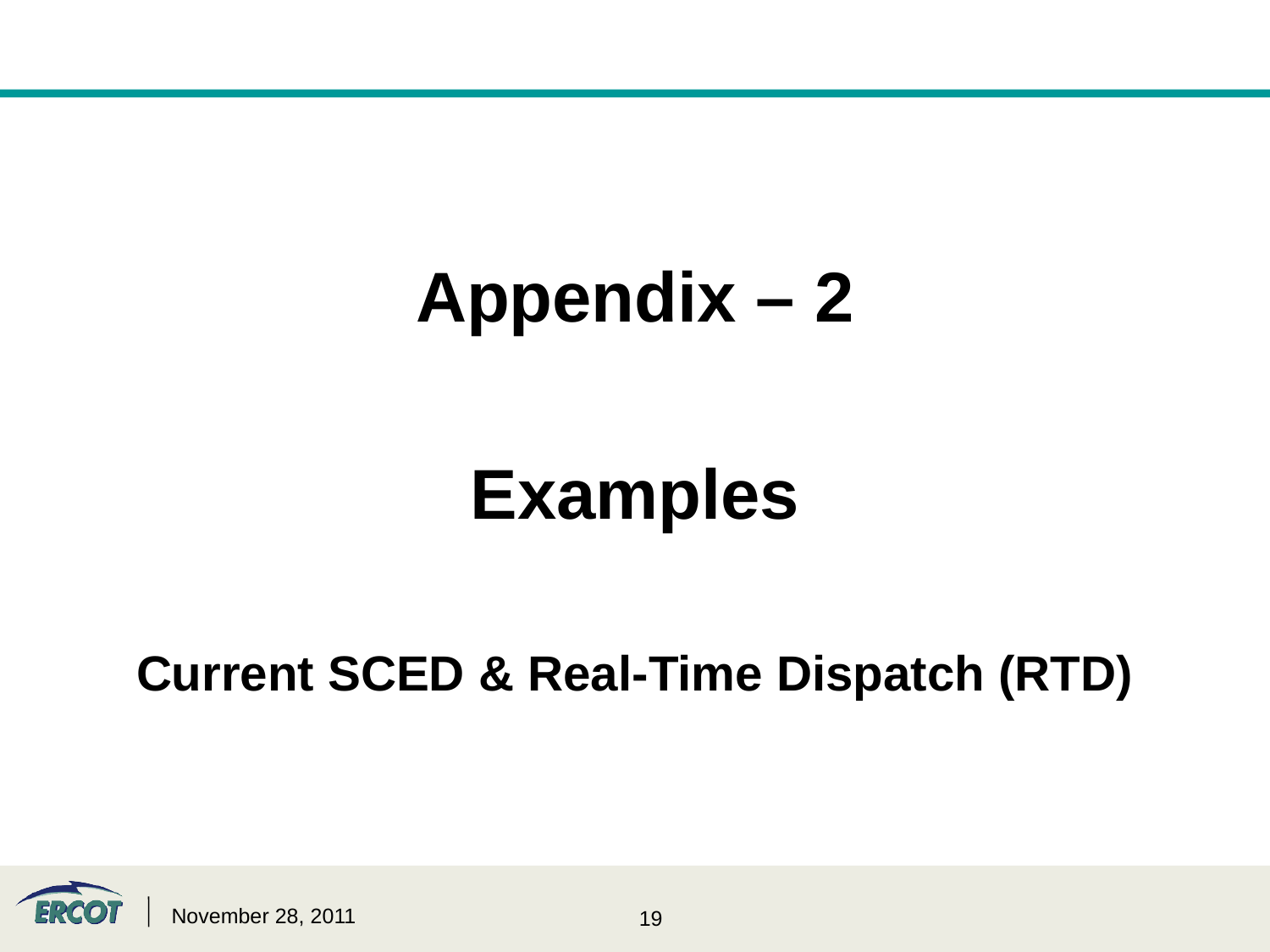

Appendix – 2

Examples

Current SCED & Real-Time Dispatch (RTD)
November 28, 2011